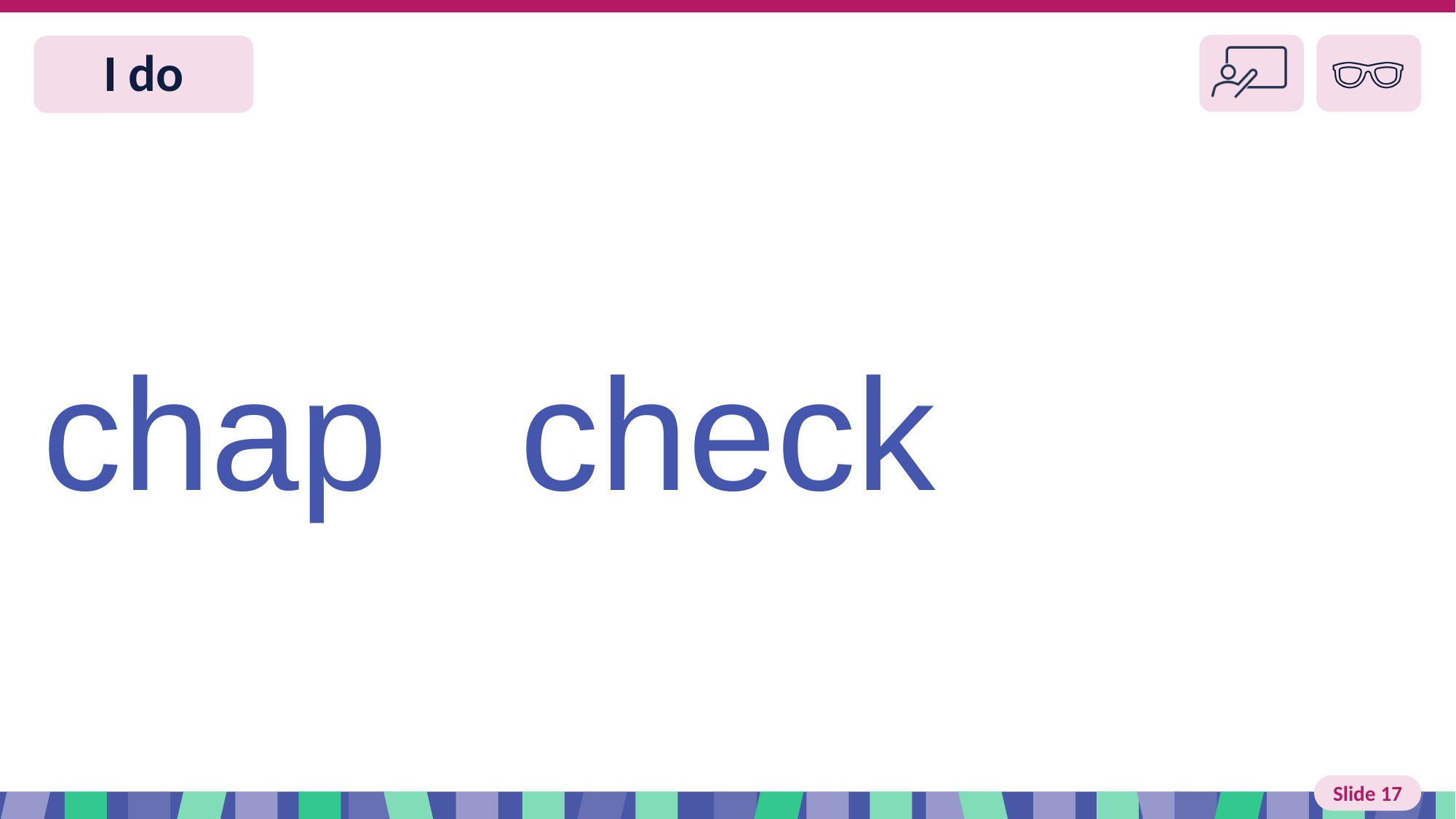

# Slide 17 I do
chap   check